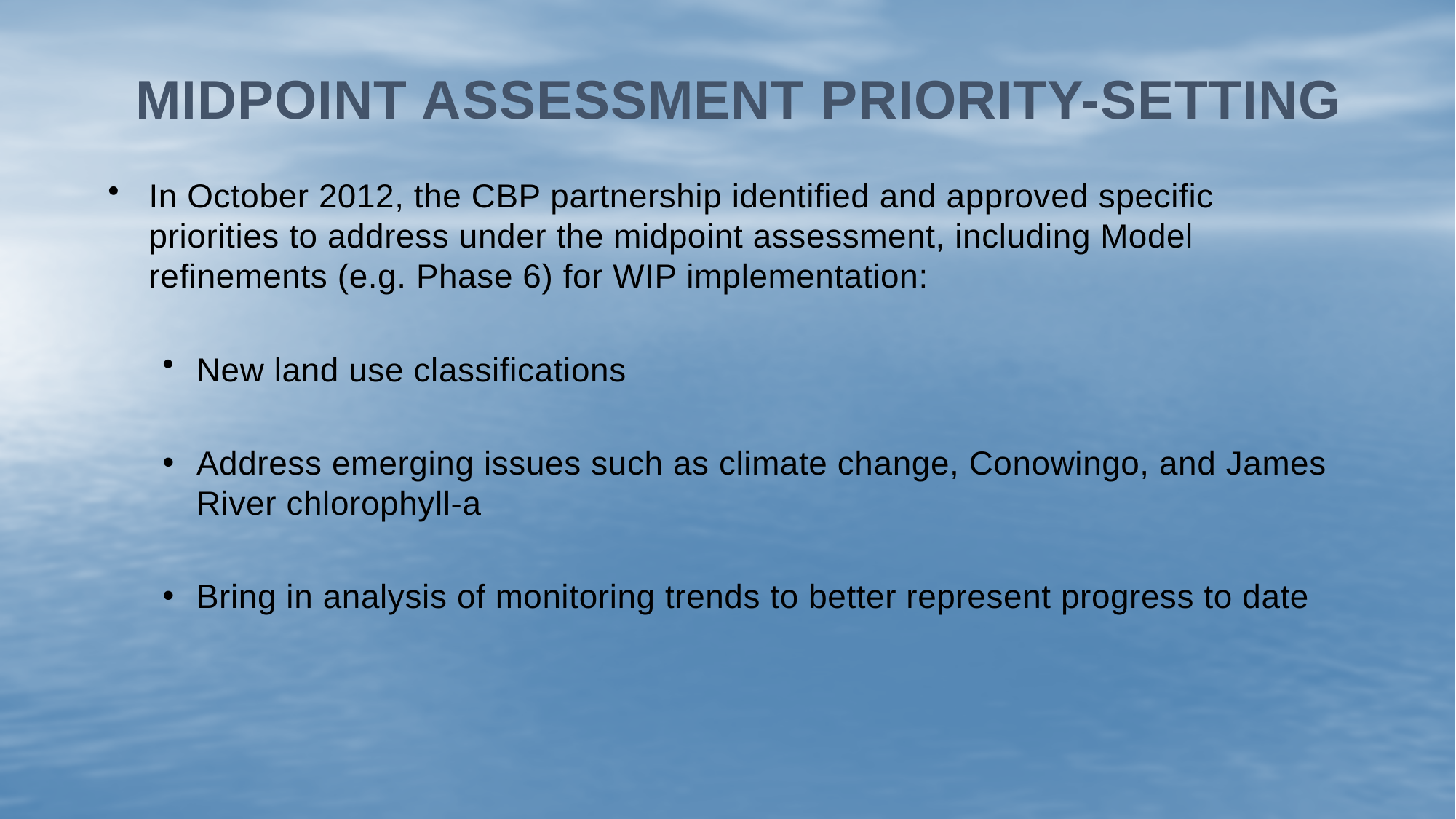

# Midpoint assessment priority-setting
In October 2012, the CBP partnership identified and approved specific priorities to address under the midpoint assessment, including Model refinements (e.g. Phase 6) for WIP implementation:

New land use classifications

Address emerging issues such as climate change, Conowingo, and James River chlorophyll-a

Bring in analysis of monitoring trends to better represent progress to date